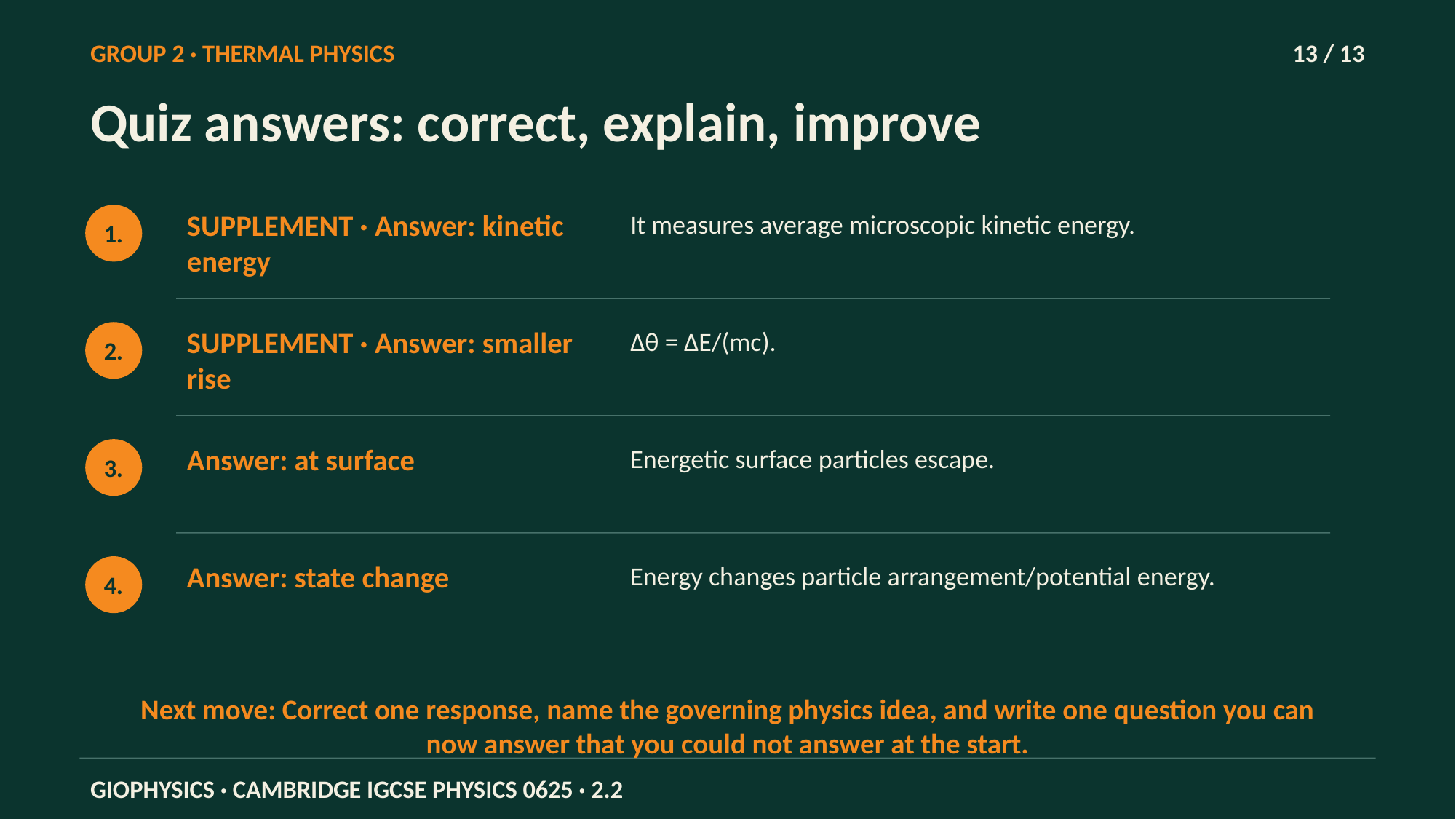

GROUP 2 · THERMAL PHYSICS
13 / 13
Quiz answers: correct, explain, improve
SUPPLEMENT · Answer: kinetic energy
It measures average microscopic kinetic energy.

1.

SUPPLEMENT · Answer: smaller rise
Δθ = ΔE/(mc).

2.

Answer: at surface
Energetic surface particles escape.

3.

Answer: state change
Energy changes particle arrangement/potential energy.

4.
Next move: Correct one response, name the governing physics idea, and write one question you can now answer that you could not answer at the start.

GIOPHYSICS · CAMBRIDGE IGCSE PHYSICS 0625 · 2.2